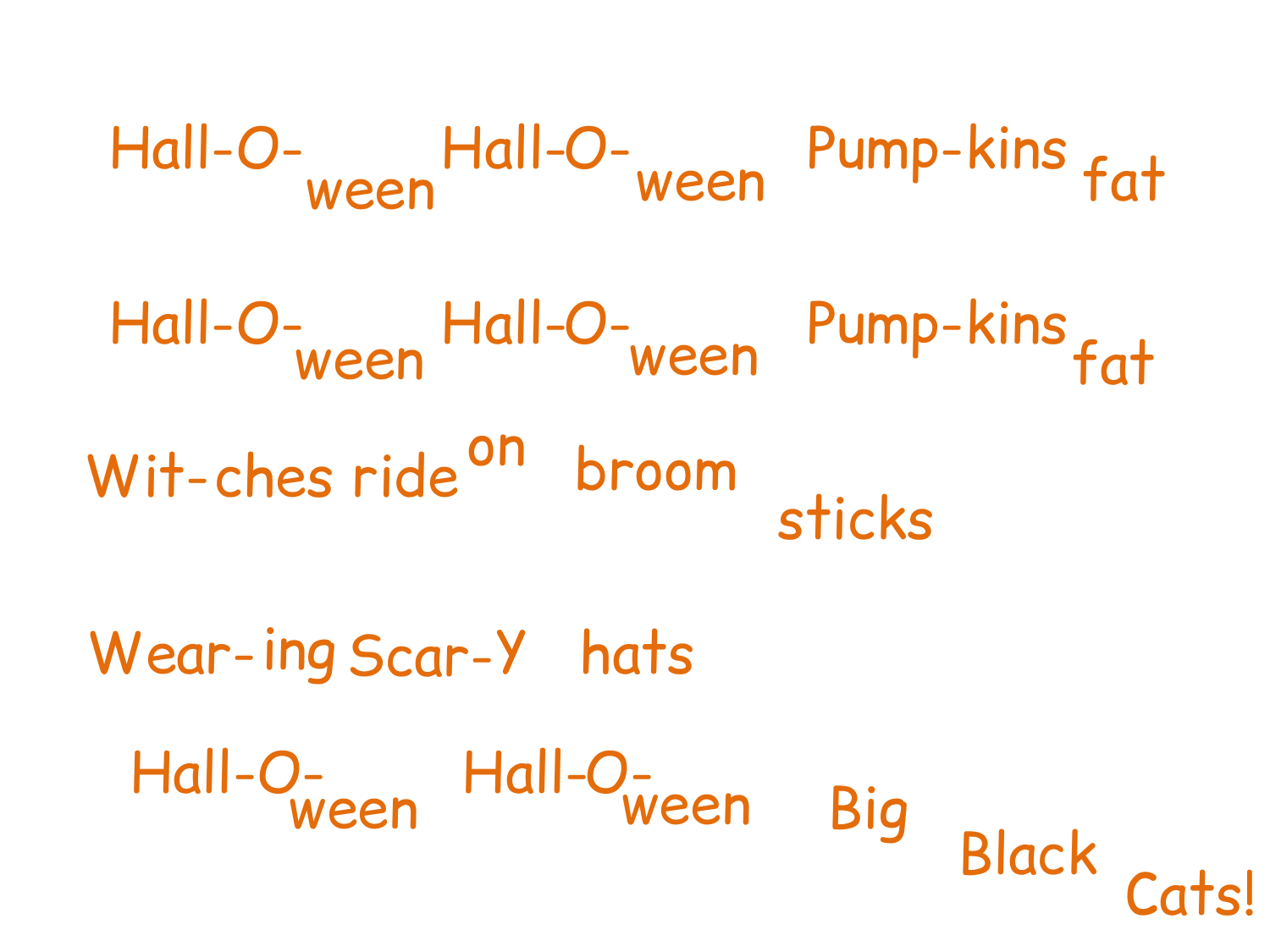

Hall-
O-
Hall-
O-
Pump-
kins
ween
fat
ween
Hall-
O-
Hall-
O-
Pump-
kins
ween
ween
fat
on
broom
Wit-
ches
ride
sticks
y
ing
Wear-
hats
Scar-
Hall-
O-
Hall-
O-
ween
ween
Big
Black
Cats!